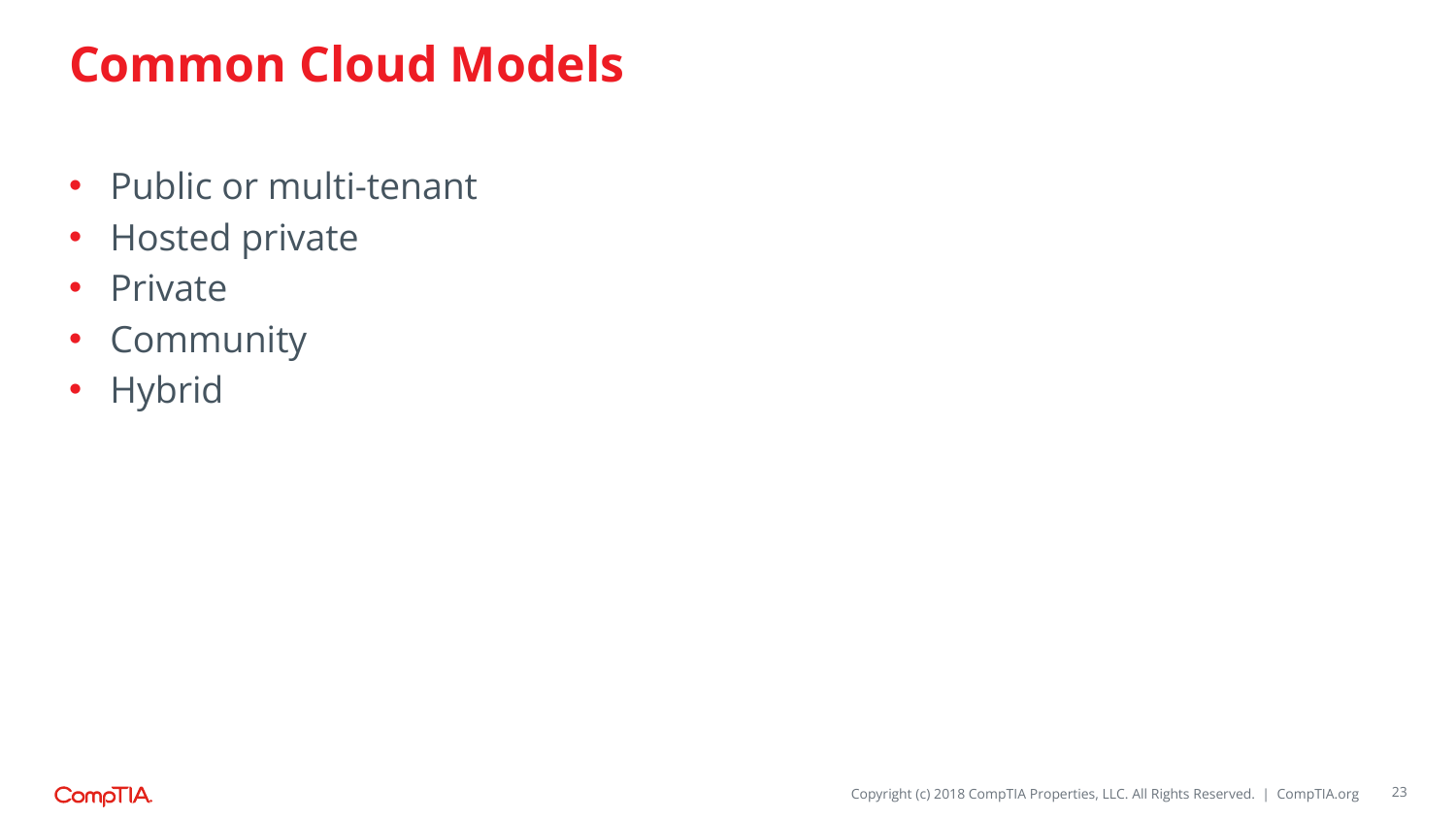

# Common Cloud Models
Public or multi-tenant
Hosted private
Private
Community
Hybrid
23